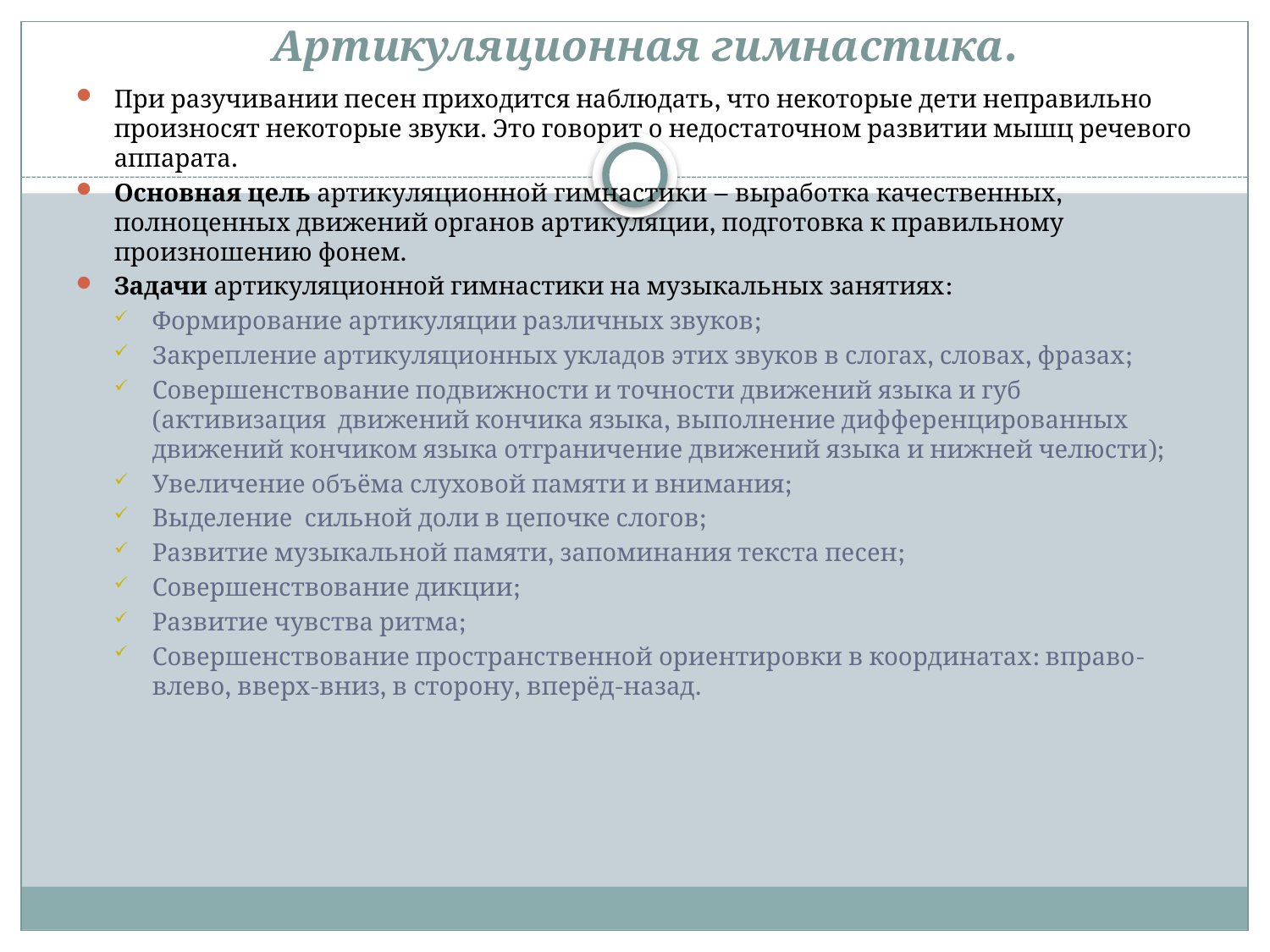

# Артикуляционная гимнастика.

При разучивании песен приходится наблюдать, что некоторые дети неправильно произносят некоторые звуки. Это говорит о недостаточном развитии мышц речевого аппарата.
Основная цель артикуляционной гимнастики – выработка качественных, полноценных движений органов артикуляции, подготовка к правильному произношению фонем.
Задачи артикуляционной гимнастики на музыкальных занятиях:
Формирование артикуляции различных звуков;
Закрепление артикуляционных укладов этих звуков в слогах, словах, фразах;
Совершенствование подвижности и точности движений языка и губ (активизация  движений кончика языка, выполнение дифференцированных движений кончиком языка отграничение движений языка и нижней челюсти);
Увеличение объёма слуховой памяти и внимания;
Выделение  сильной доли в цепочке слогов;
Развитие музыкальной памяти, запоминания текста песен;
Совершенствование дикции;
Развитие чувства ритма;
Совершенствование пространственной ориентировки в координатах: вправо-влево, вверх-вниз, в сторону, вперёд-назад.